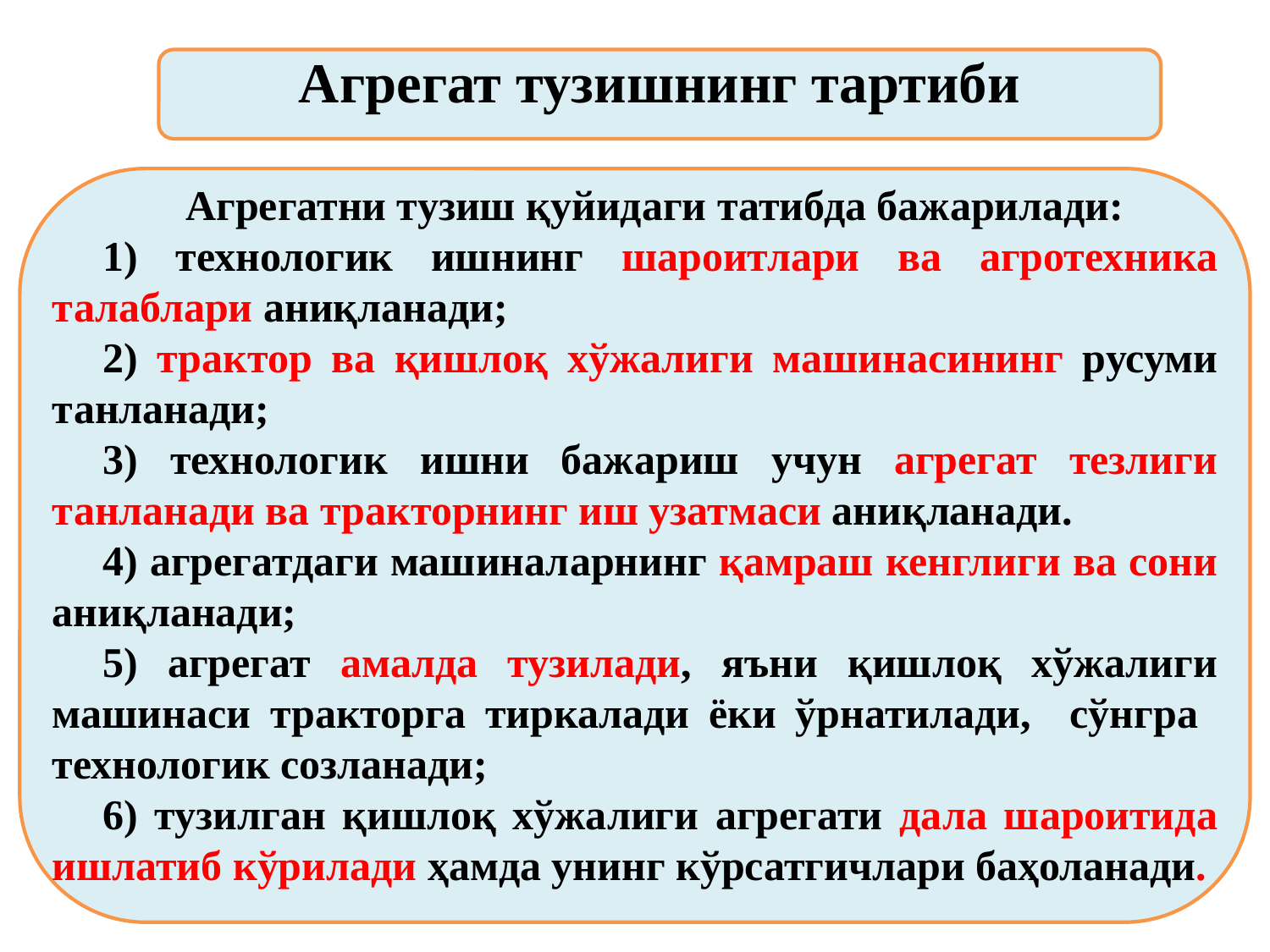

Агрегат тузишнинг тартиби

Агрегатни тузиш қуйидаги татибда бажарилади:
1) технологик ишнинг шароитлари ва агротехника талаблари аниқланади;
2) трактор ва қишлоқ хўжалиги машинасининг русуми танланади;
3) технологик ишни бажариш учун агрегат тезлиги танланади ва тракторнинг иш узатмаси аниқланади.
4) агрегатдаги машиналарнинг қамраш кенглиги ва сони аниқланади;
5) агрегат амалда тузилади, яъни қишлоқ хўжалиги машинаси тракторга тиркалади ёки ўрнатилади,  сўнгра  технологик созланади;
6) тузилган қишлоқ хўжалиги агрегати дала шароитида ишлатиб кўрилади ҳамда унинг кўрсатгичлари баҳоланади.